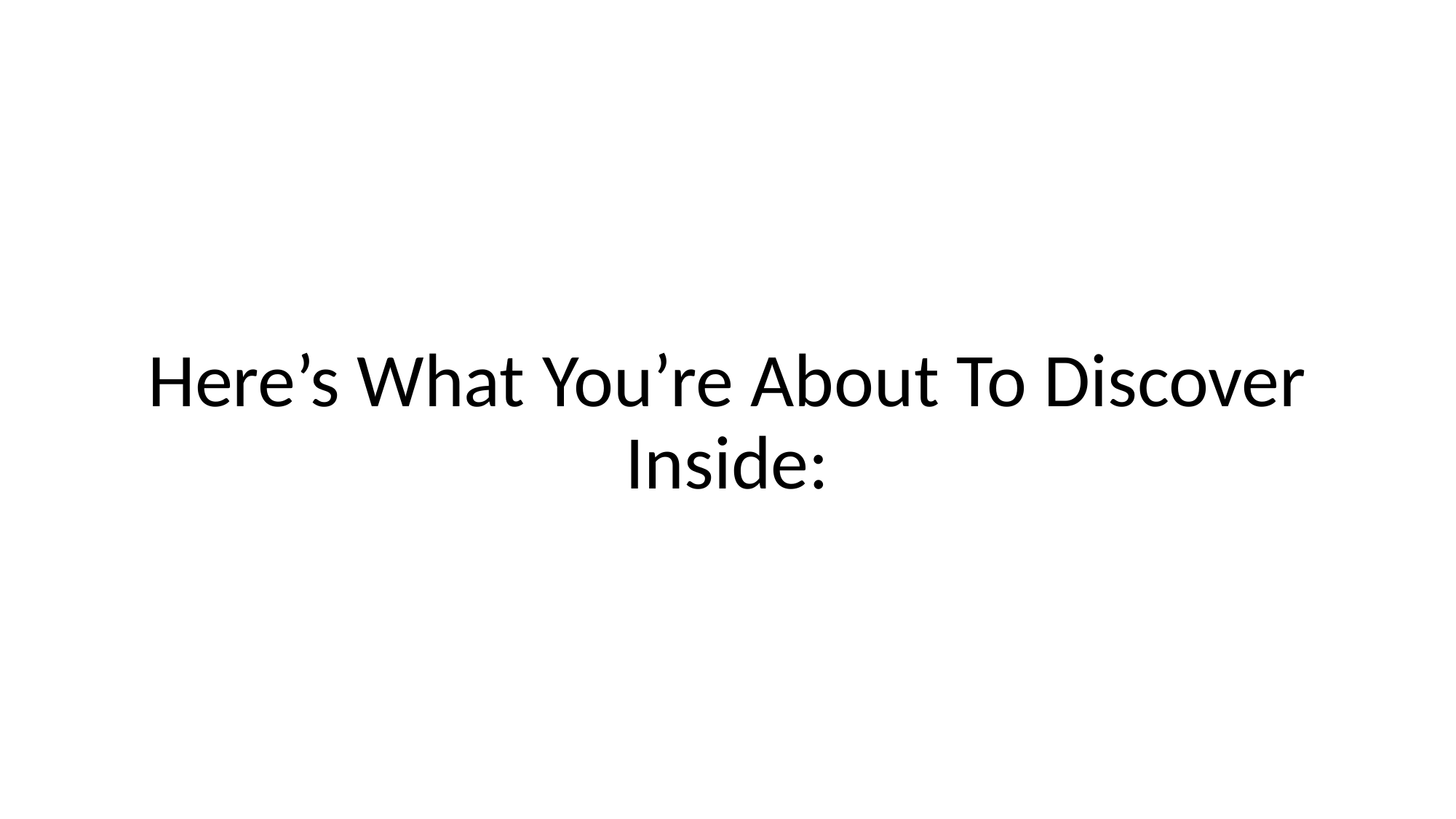

Here’s What You’re About To Discover Inside: